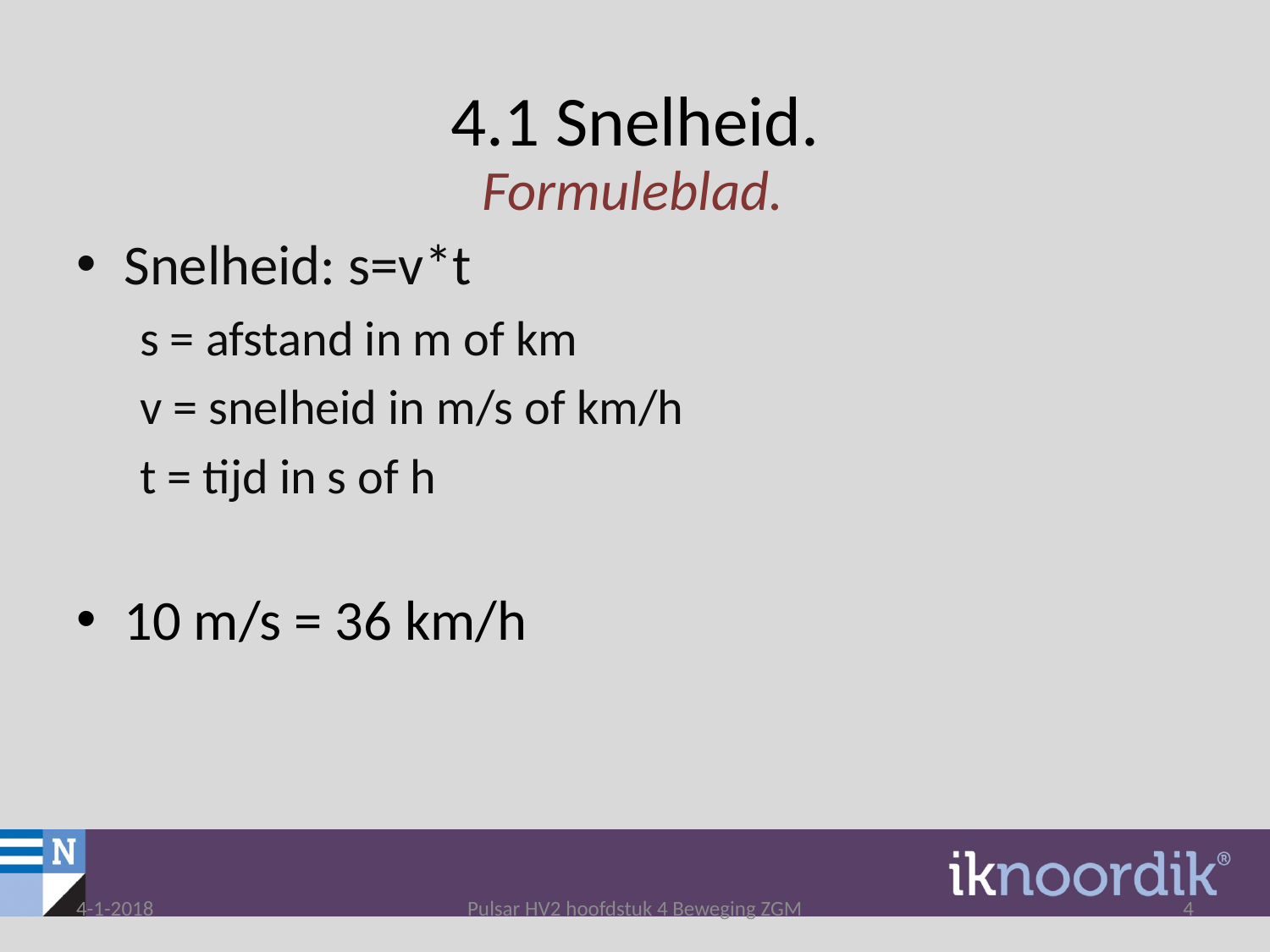

# 4.1 Snelheid.
Formuleblad.
Snelheid: s=v*t
s = afstand in m of km
v = snelheid in m/s of km/h
t = tijd in s of h

10 m/s = 36 km/h
4-1-2018
Pulsar HV2 hoofdstuk 4 Beweging ZGM
4